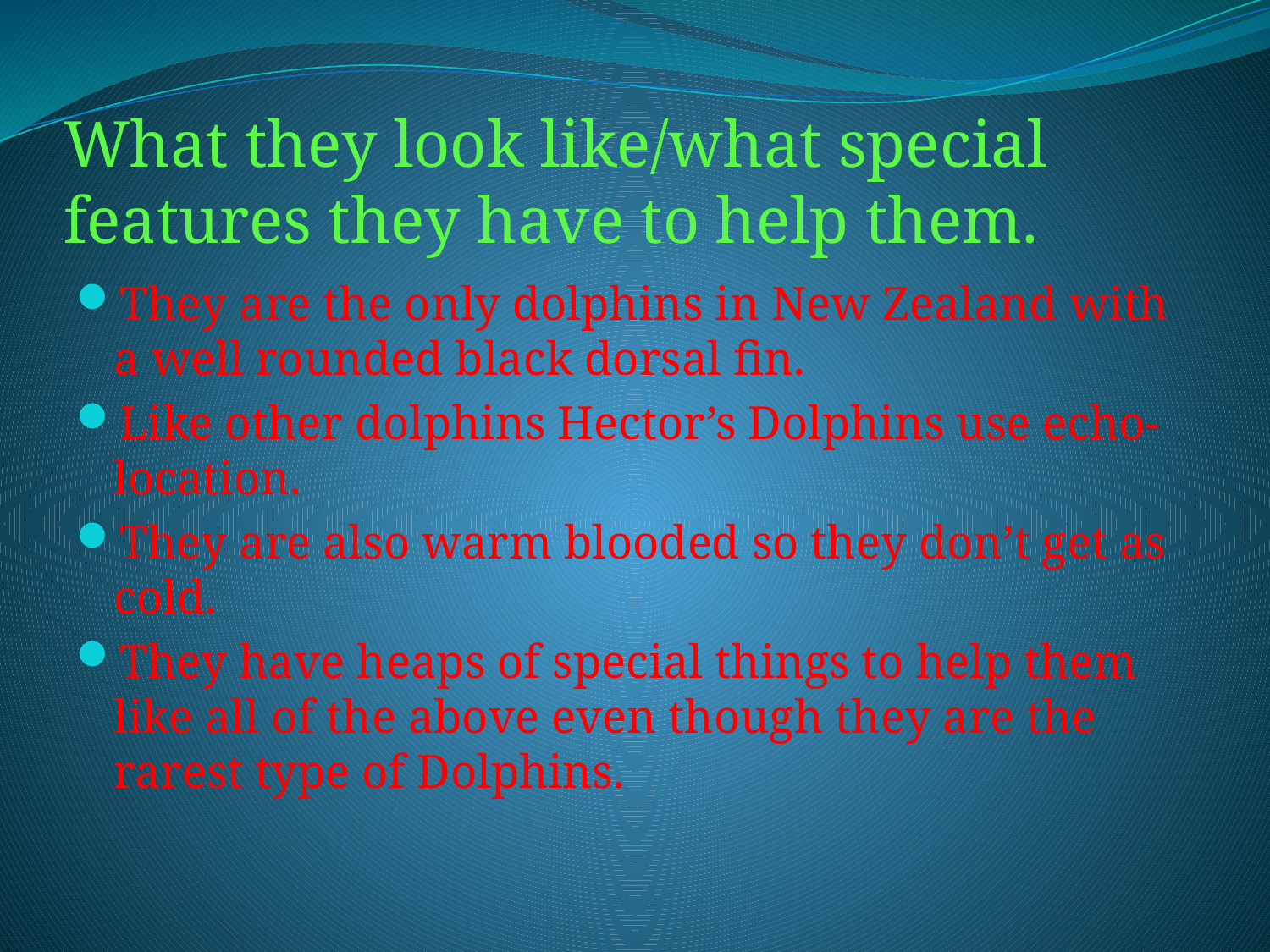

# What they look like/what special features they have to help them.
They are the only dolphins in New Zealand with a well rounded black dorsal fin.
Like other dolphins Hector’s Dolphins use echo-location.
They are also warm blooded so they don’t get as cold.
They have heaps of special things to help them like all of the above even though they are the rarest type of Dolphins.